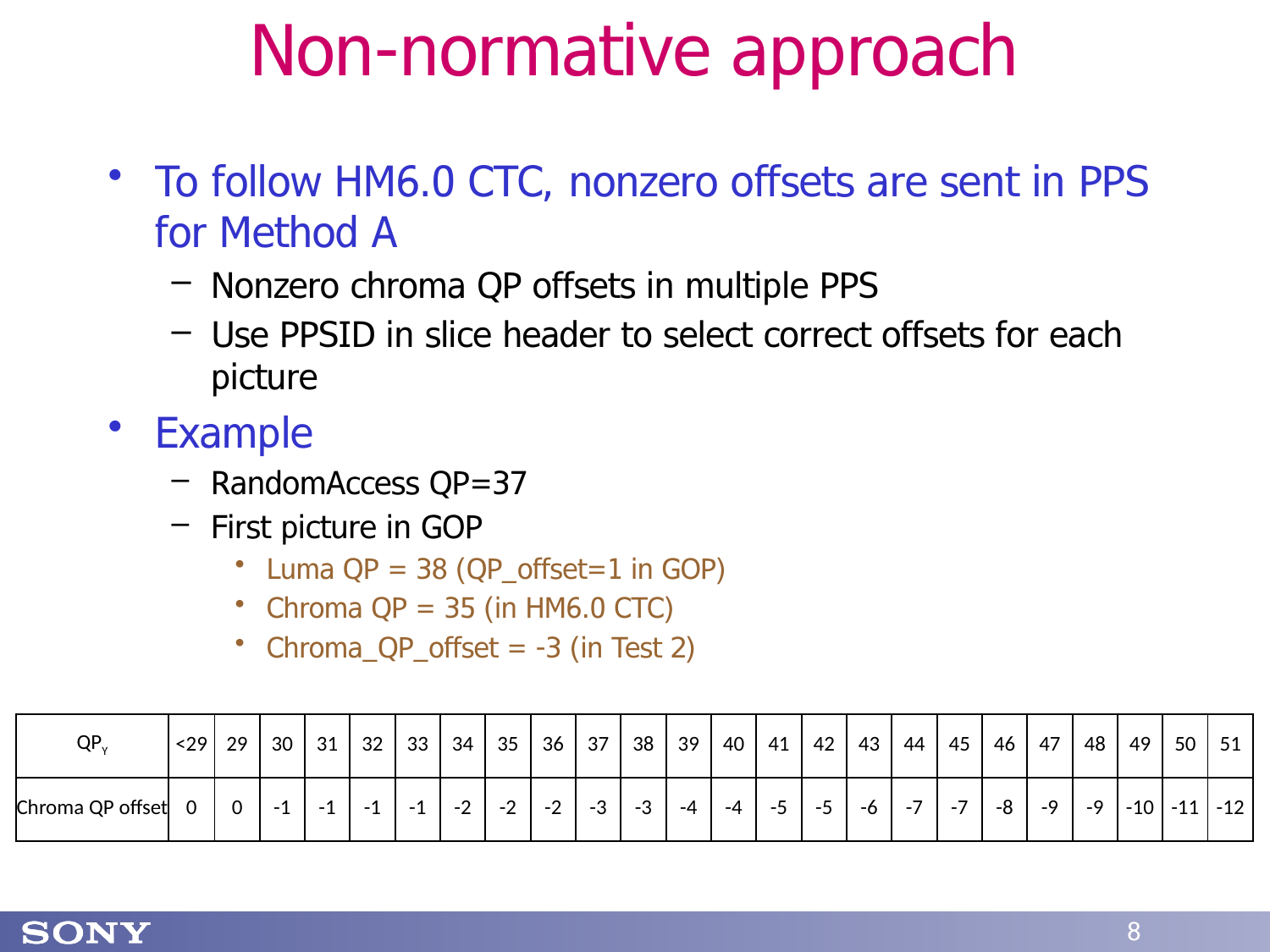

# Non-normative approach
To follow HM6.0 CTC, nonzero offsets are sent in PPS for Method A
Nonzero chroma QP offsets in multiple PPS
Use PPSID in slice header to select correct offsets for each picture
Example
RandomAccess QP=37
First picture in GOP
Luma QP = 38 (QP_offset=1 in GOP)
Chroma QP = 35 (in HM6.0 CTC)
Chroma_QP_offset = -3 (in Test 2)

| QPY | <29 | 29 | 30 | 31 | 32 | 33 | 34 | 35 | 36 | 37 | 38 | 39 | 40 | 41 | 42 | 43 | 44 | 45 | 46 | 47 | 48 | 49 | 50 | 51 |
| --- | --- | --- | --- | --- | --- | --- | --- | --- | --- | --- | --- | --- | --- | --- | --- | --- | --- | --- | --- | --- | --- | --- | --- | --- |
| Chroma QP offset | 0 | 0 | -1 | -1 | -1 | -1 | -2 | -2 | -2 | -3 | -3 | -4 | -4 | -5 | -5 | -6 | -7 | -7 | -8 | -9 | -9 | -10 | -11 | -12 |
8